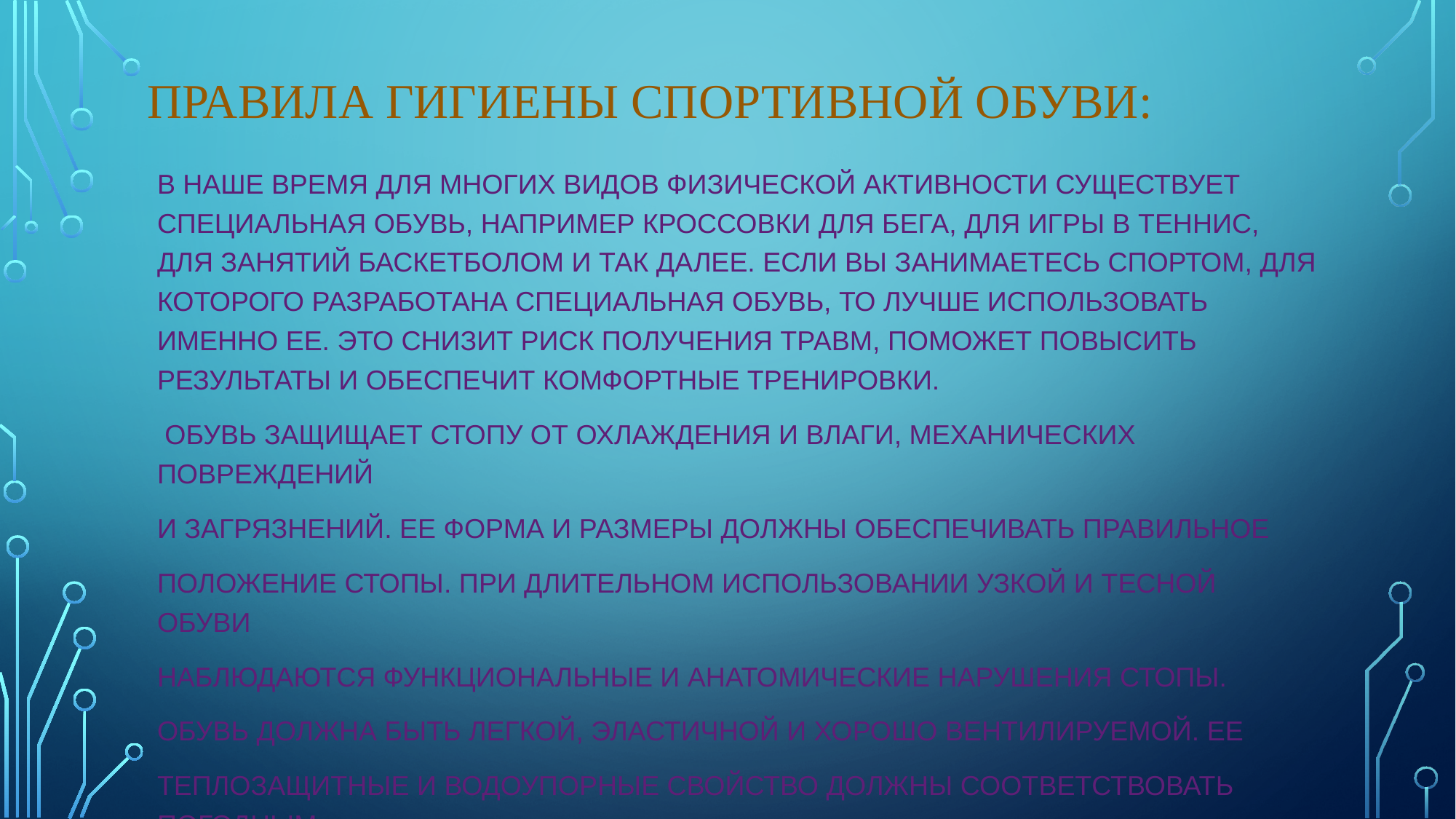

# Правила гигиены спортивной обуви:
В наше время для многих видов физической активности существует специальная обувь, например кроссовки для бега, для игры в теннис, для занятий баскетболом и так далее. Если Вы занимаетесь спортом, для которого разработана специальная обувь, то лучше использовать именно ее. Это снизит риск получения травм, поможет повысить результаты и обеспечит комфортные тренировки.
 Обувь защищает стопу от охлаждения и влаги, механических повреждений
и загрязнений. Ее форма и размеры должны обеспечивать правильное
положение стопы. При длительном использовании узкой и тесной обуви
наблюдаются функциональные и анатомические нарушения стопы.
Обувь должна быть легкой, эластичной и хорошо вентилируемой. Ее
теплозащитные и водоупорные свойство должны соответствовать погодным
условиям.